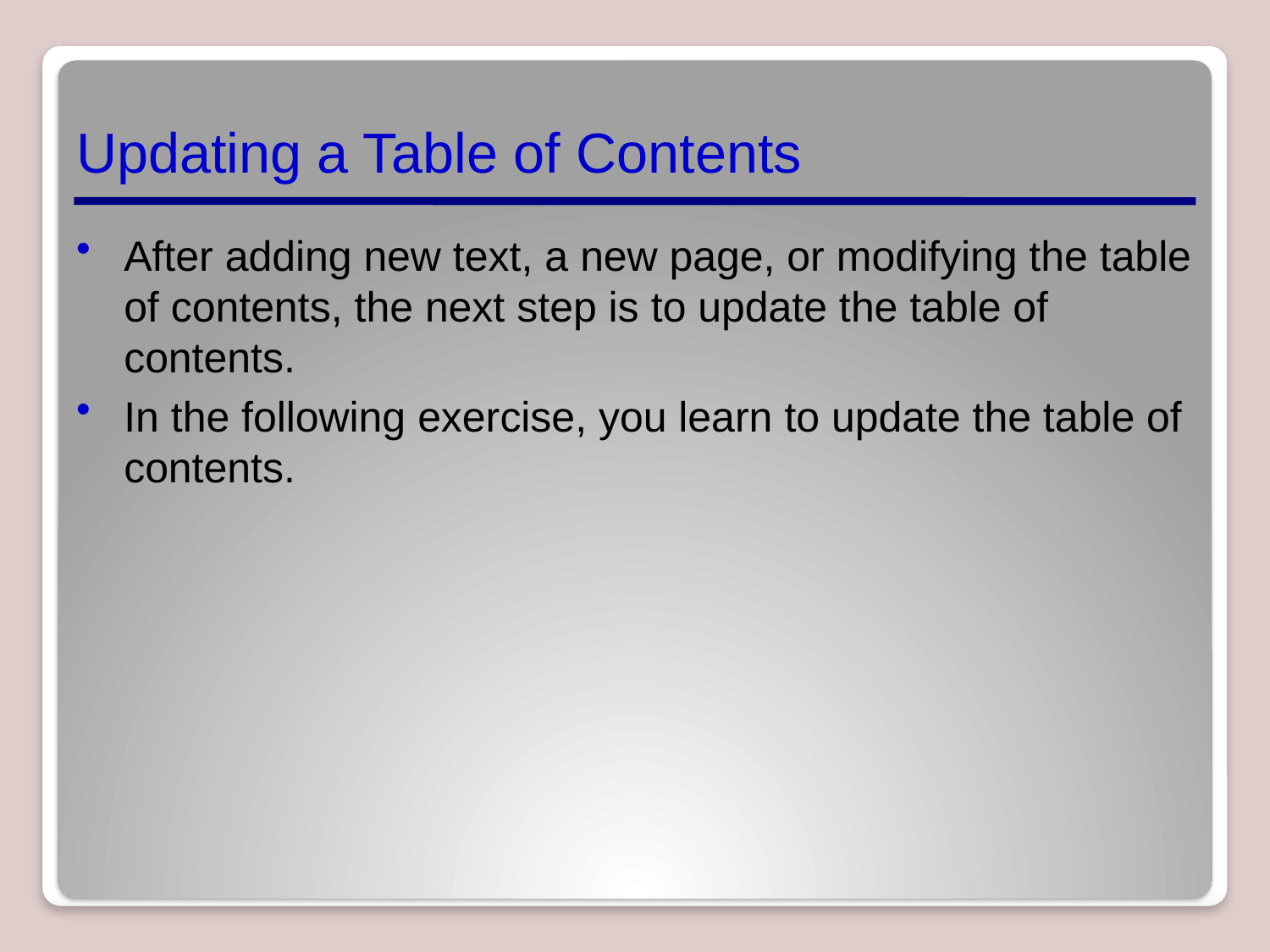

# Updating a Table of Contents
After adding new text, a new page, or modifying the table of contents, the next step is to update the table of contents.
In the following exercise, you learn to update the table of contents.